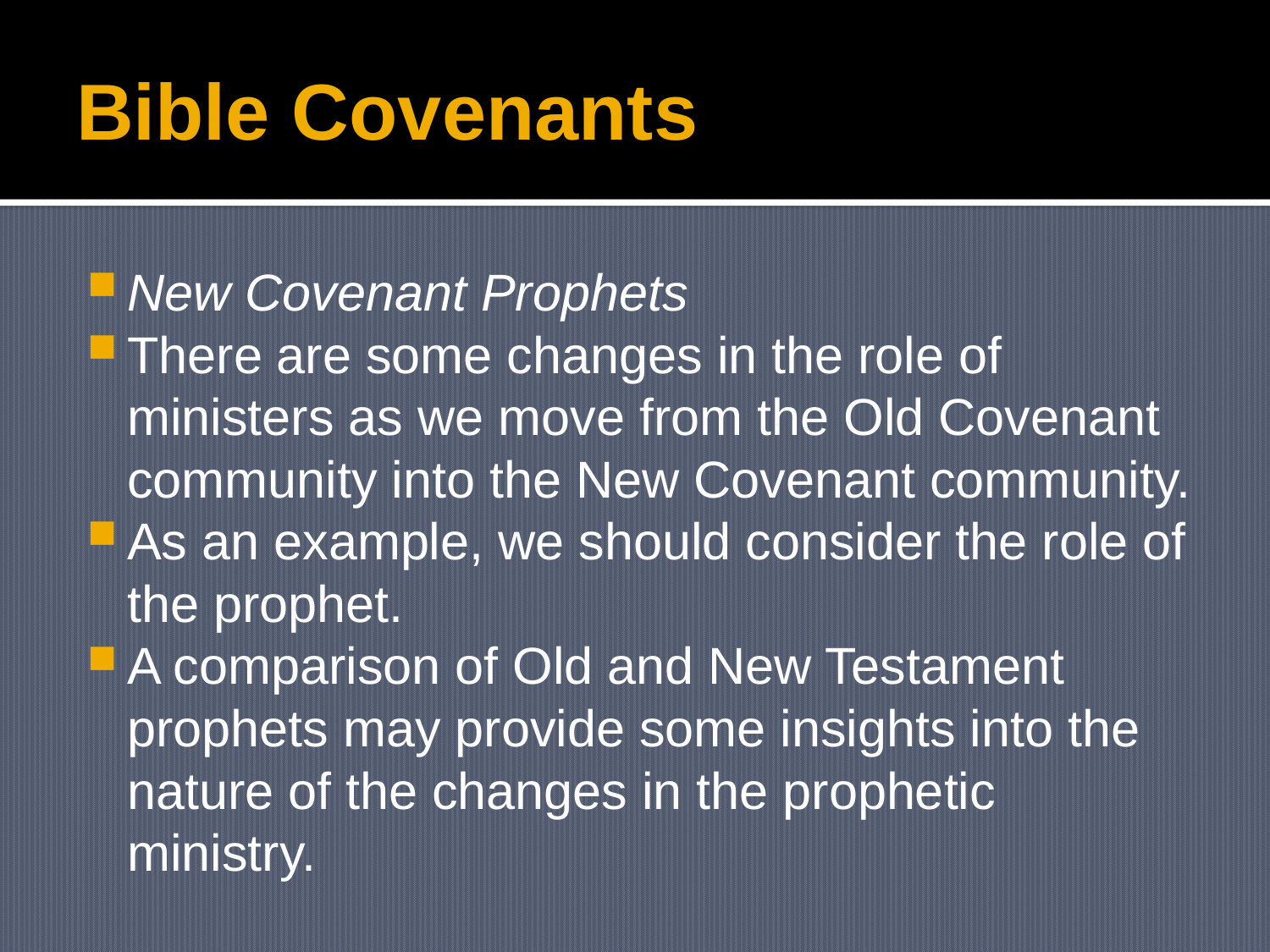

# Bible Covenants
New Covenant Prophets
There are some changes in the role of ministers as we move from the Old Covenant community into the New Covenant community.
As an example, we should consider the role of the prophet.
A comparison of Old and New Testament prophets may provide some insights into the nature of the changes in the prophetic ministry.